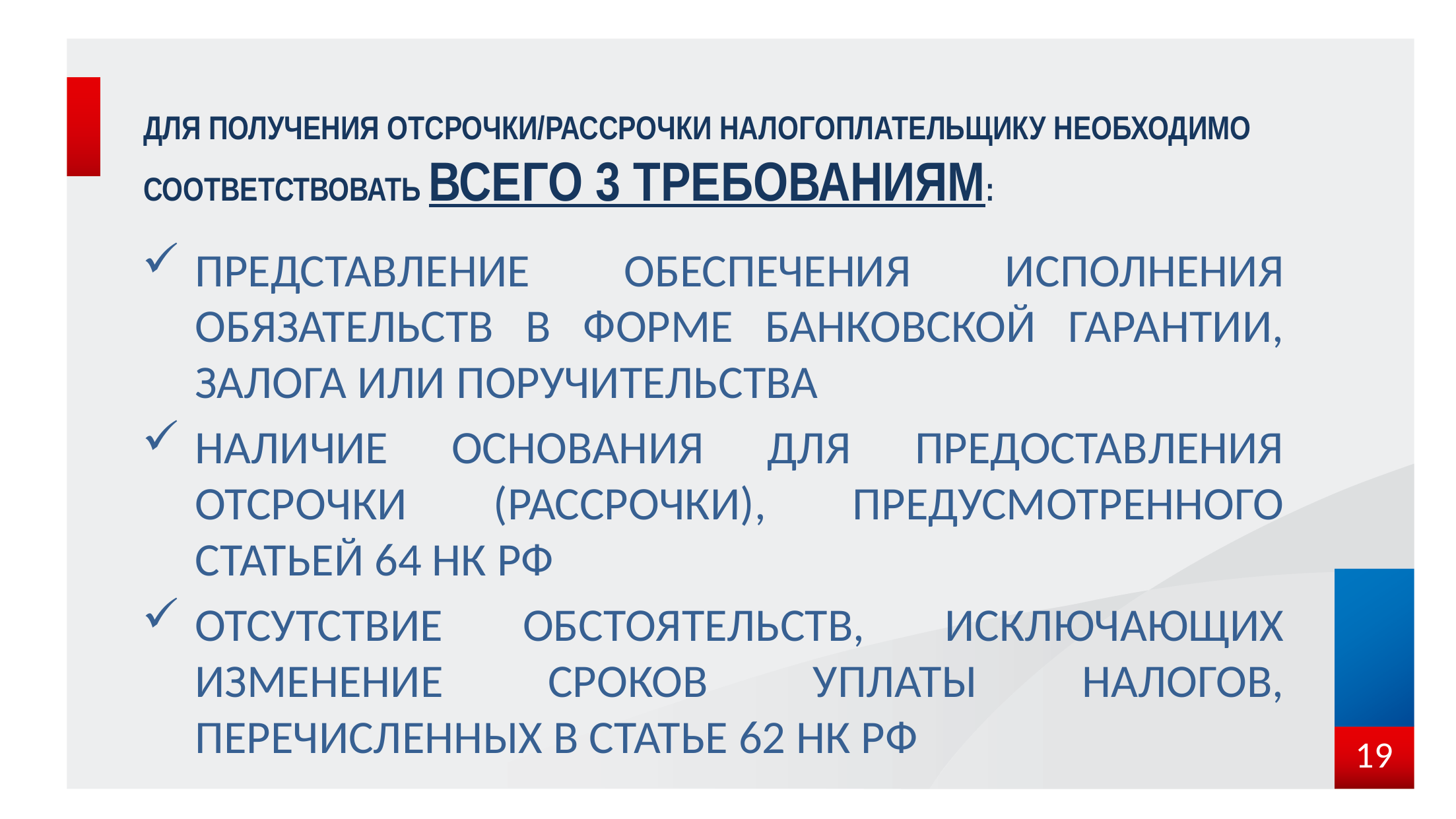

# ДЛЯ ПОЛУЧЕНИЯ ОТСРОЧКИ/РАССРОЧКИ НАЛОГОПЛАТЕЛЬЩИКУ НЕОБХОДИМО СООТВЕТСТВОВАТЬ ВСЕГО 3 ТРЕБОВАНИЯМ:
ПРЕДСТАВЛЕНИЕ ОБЕСПЕЧЕНИЯ ИСПОЛНЕНИЯ ОБЯЗАТЕЛЬСТВ В ФОРМЕ БАНКОВСКОЙ ГАРАНТИИ, ЗАЛОГА ИЛИ ПОРУЧИТЕЛЬСТВА
НАЛИЧИЕ ОСНОВАНИЯ ДЛЯ ПРЕДОСТАВЛЕНИЯ ОТСРОЧКИ (РАССРОЧКИ), ПРЕДУСМОТРЕННОГО СТАТЬЕЙ 64 НК РФ
ОТСУТСТВИЕ ОБСТОЯТЕЛЬСТВ, ИСКЛЮЧАЮЩИХ ИЗМЕНЕНИЕ СРОКОВ УПЛАТЫ НАЛОГОВ, ПЕРЕЧИСЛЕННЫХ В СТАТЬЕ 62 НК РФ
19